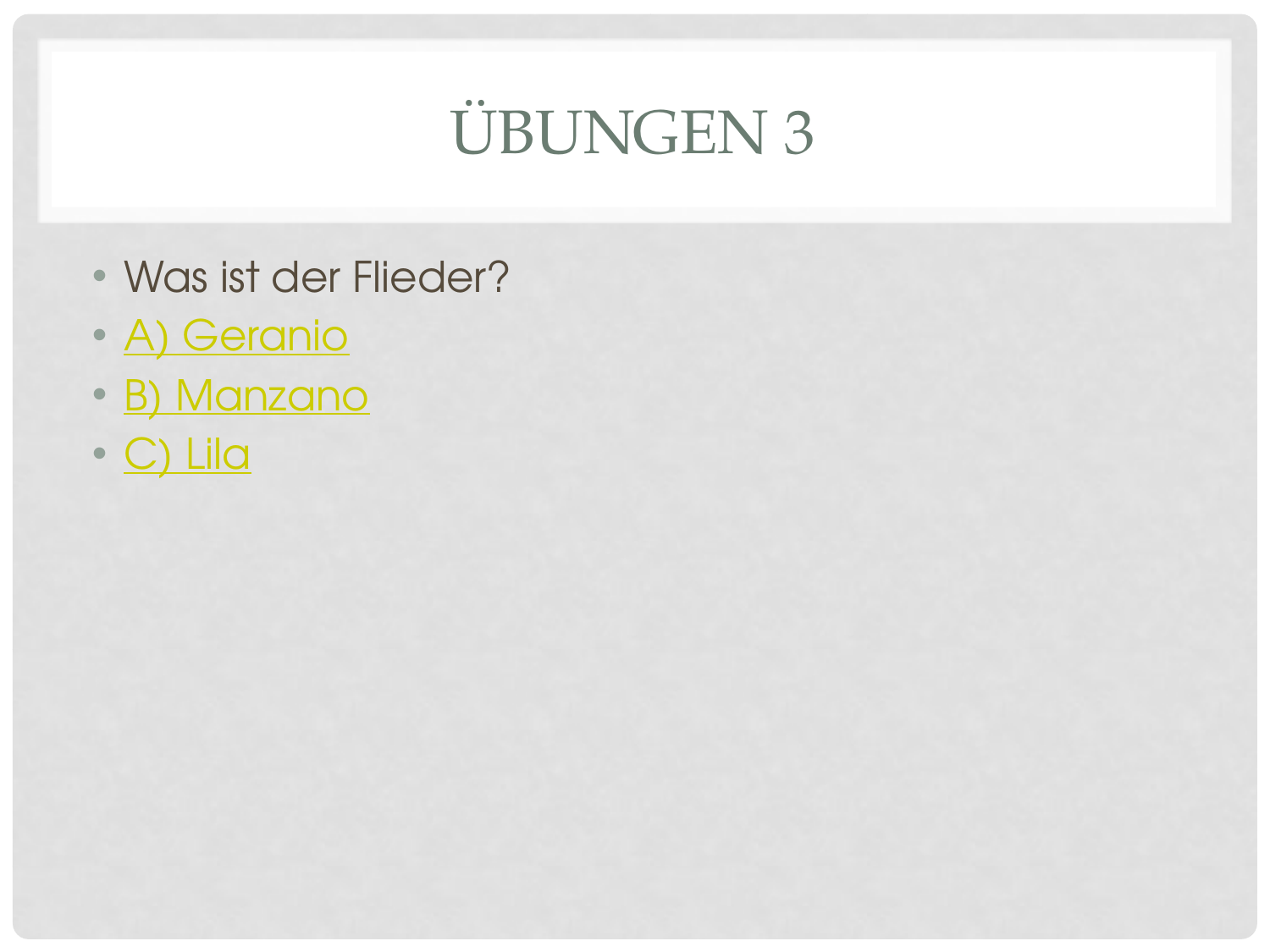

# Übungen 3
Was ist der Flieder?
A) Geranio
B) Manzano
C) Lila